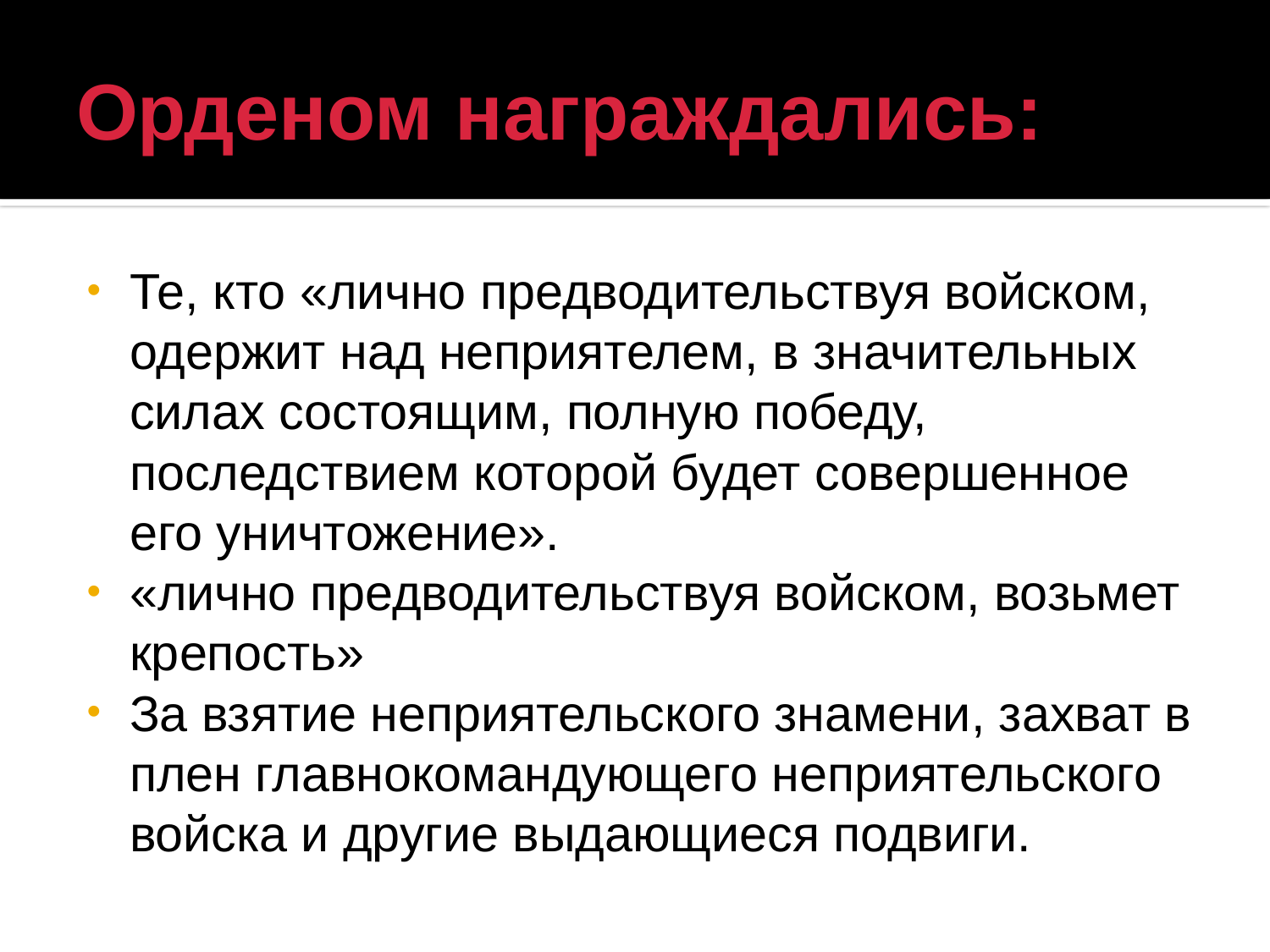

# Орденом награждались:
Те, кто «лично предводительствуя войском, одержит над неприятелем, в значительных силах состоящим, полную победу, последствием которой будет совершенное его уничтожение».
«лично предводительствуя войском, возьмет крепость»
За взятие неприятельского знамени, захват в плен главнокомандующего неприятельского войска и другие выдающиеся подвиги.